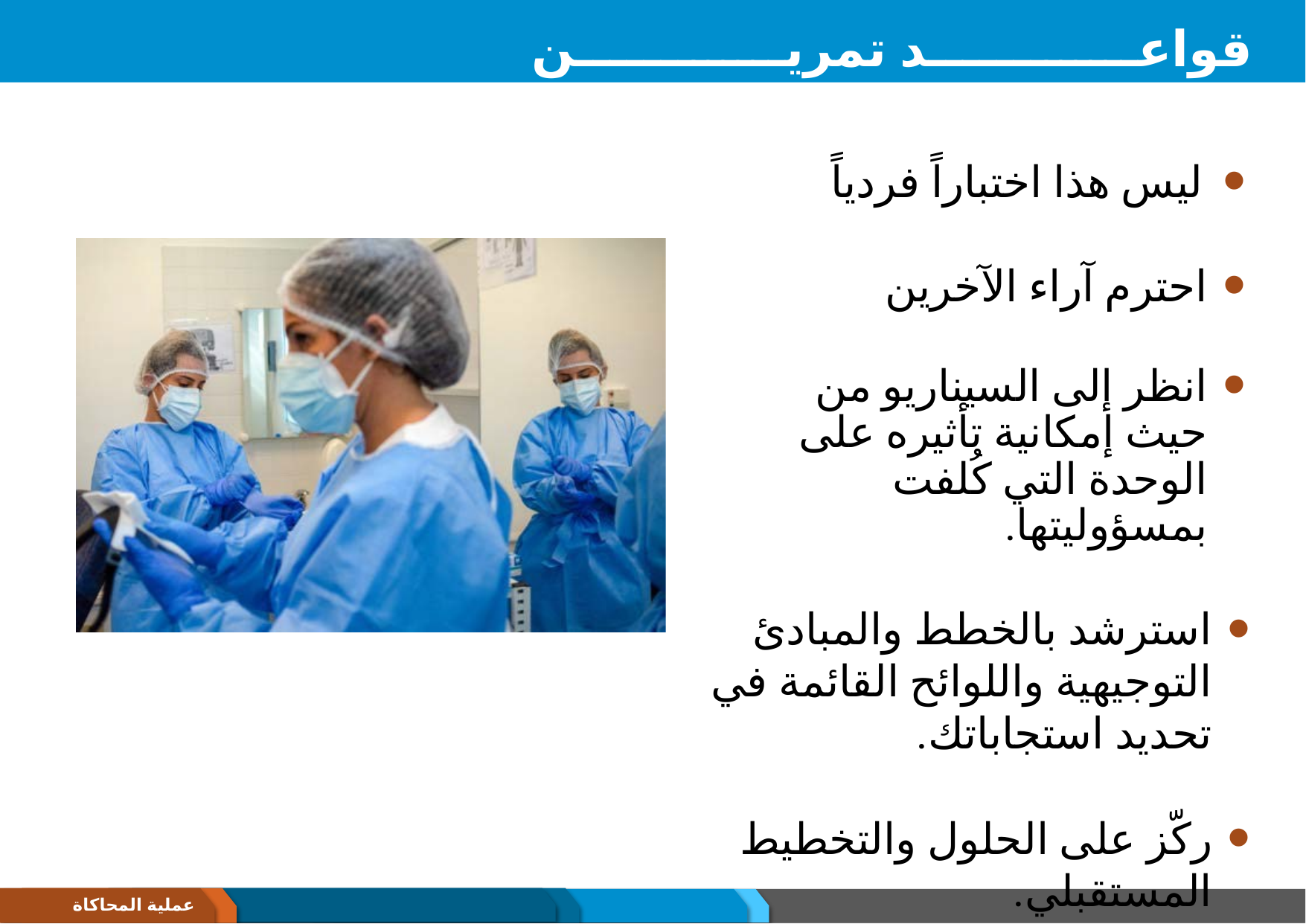

# قواعـــــــد تمريـــــــن المحاكــــــــاة
ليس هذا اختباراً فردياً

احترم آراء الآخرين

انظر إلى السيناريو من حيث إمكانية تأثيره على الوحدة التي كُلفت بمسؤوليتها.

استرشد بالخطط والمبادئ التوجيهية واللوائح القائمة في تحديد استجاباتك.

ركّز على الحلول والتخطيط المستقبلي.

عملية المحاكاة